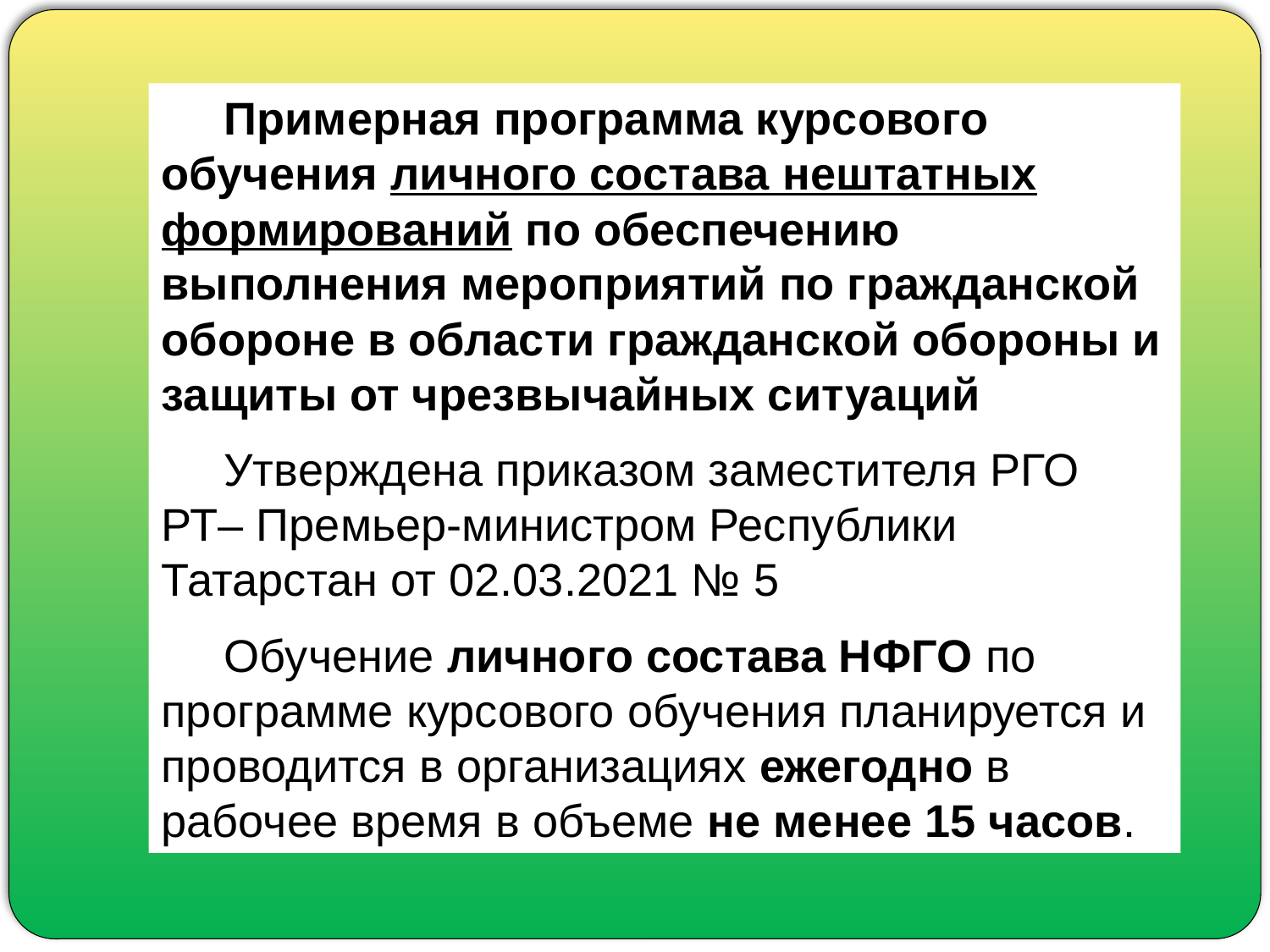

Примерная программа курсового обучения личного состава нештатных формирований по обеспечению выполнения мероприятий по гражданской обороне в области гражданской обороны и защиты от чрезвычайных ситуаций

Утверждена приказом заместителя РГО РТ– Премьер-министром Республики Татарстан от 02.03.2021 № 5

Обучение личного состава НФГО по программе курсового обучения планируется и проводится в организациях ежегодно в рабочее время в объеме не менее 15 часов.